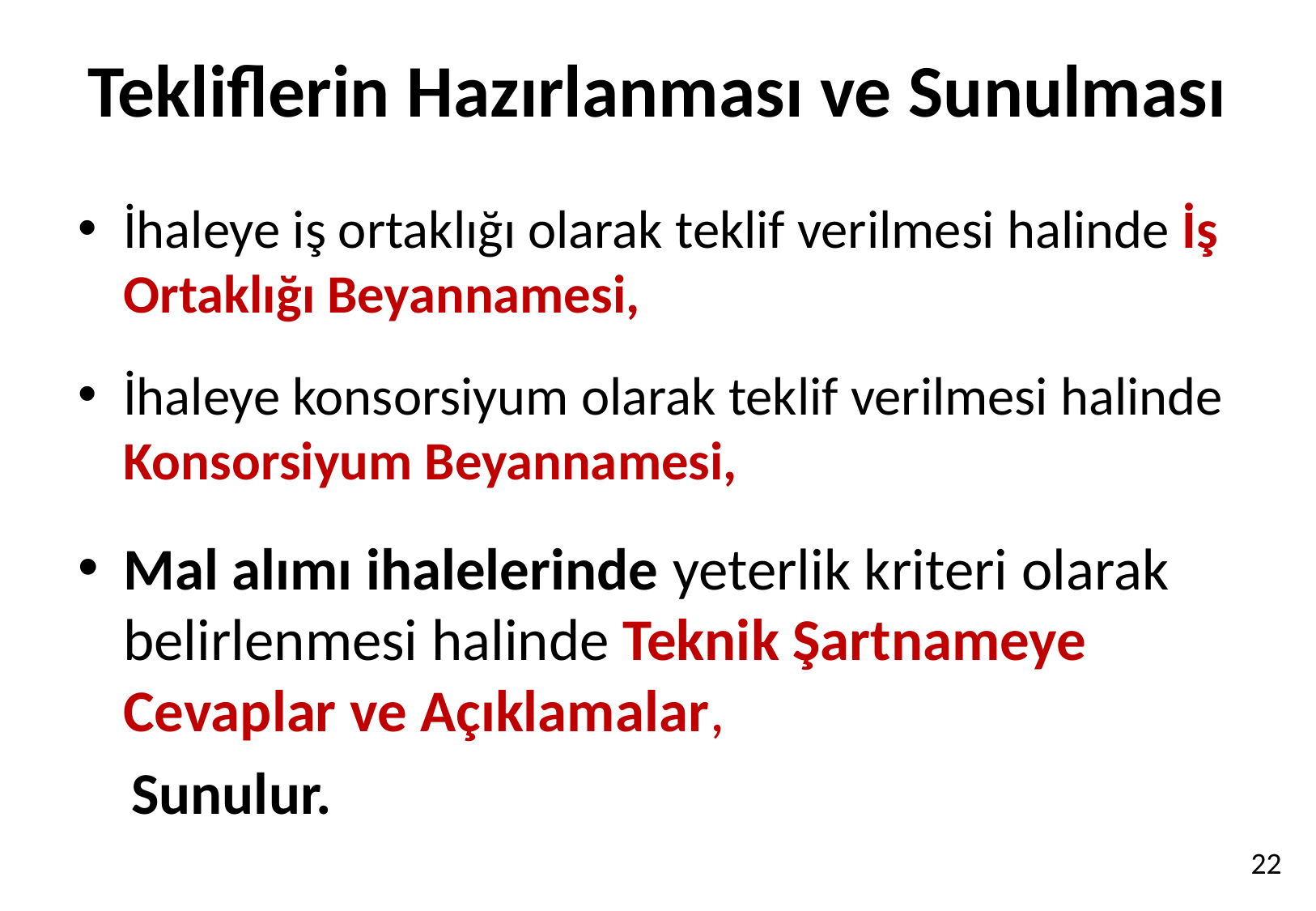

# Tekliflerin Hazırlanması ve Sunulması
İhaleye iş ortaklığı olarak teklif verilmesi halinde İş Ortaklığı Beyannamesi,

İhaleye konsorsiyum olarak teklif verilmesi halinde Konsorsiyum Beyannamesi,

Mal alımı ihalelerinde yeterlik kriteri olarak belirlenmesi halinde Teknik Şartnameye Cevaplar ve Açıklamalar,
    Sunulur.

22